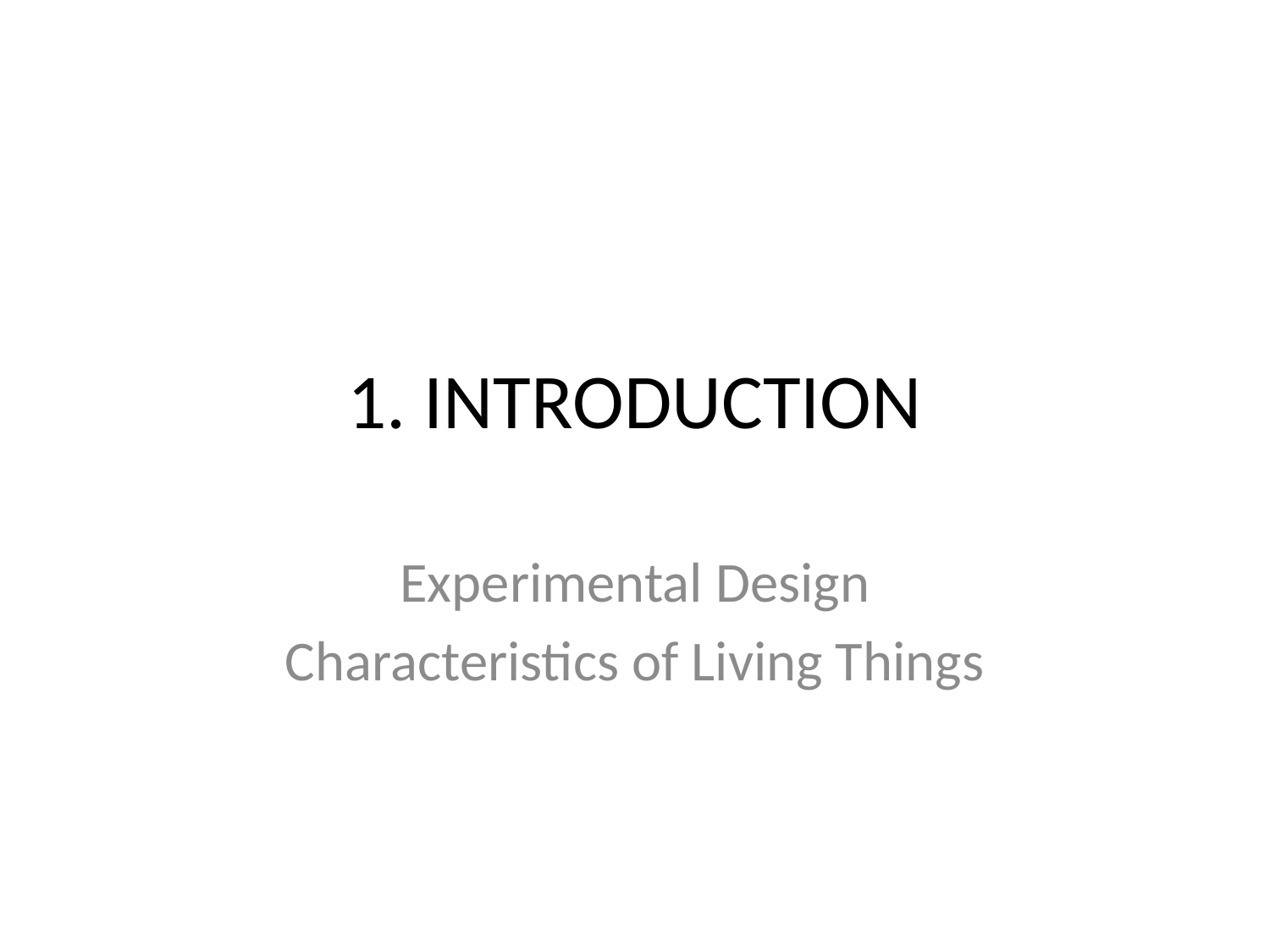

# 1. INTRODUCTION
Experimental Design
Characteristics of Living Things